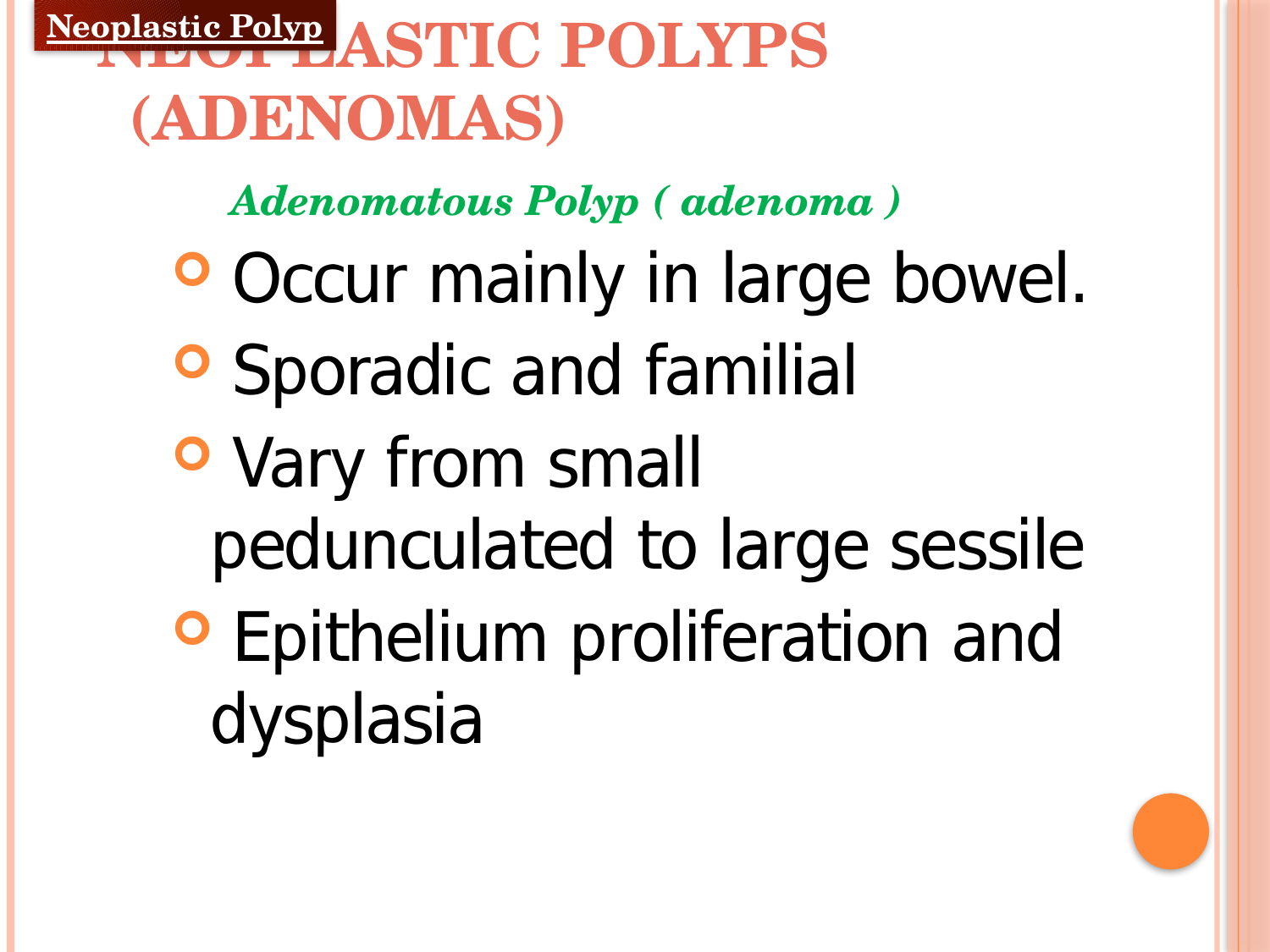

Neoplastic Polyp
# Neoplastic Polyps (Adenomas)
     Adenomatous Polyp ( adenoma )
 Occur mainly in large bowel.
 Sporadic and familial
 Vary from small pedunculated to large sessile
 Epithelium proliferation and  dysplasia